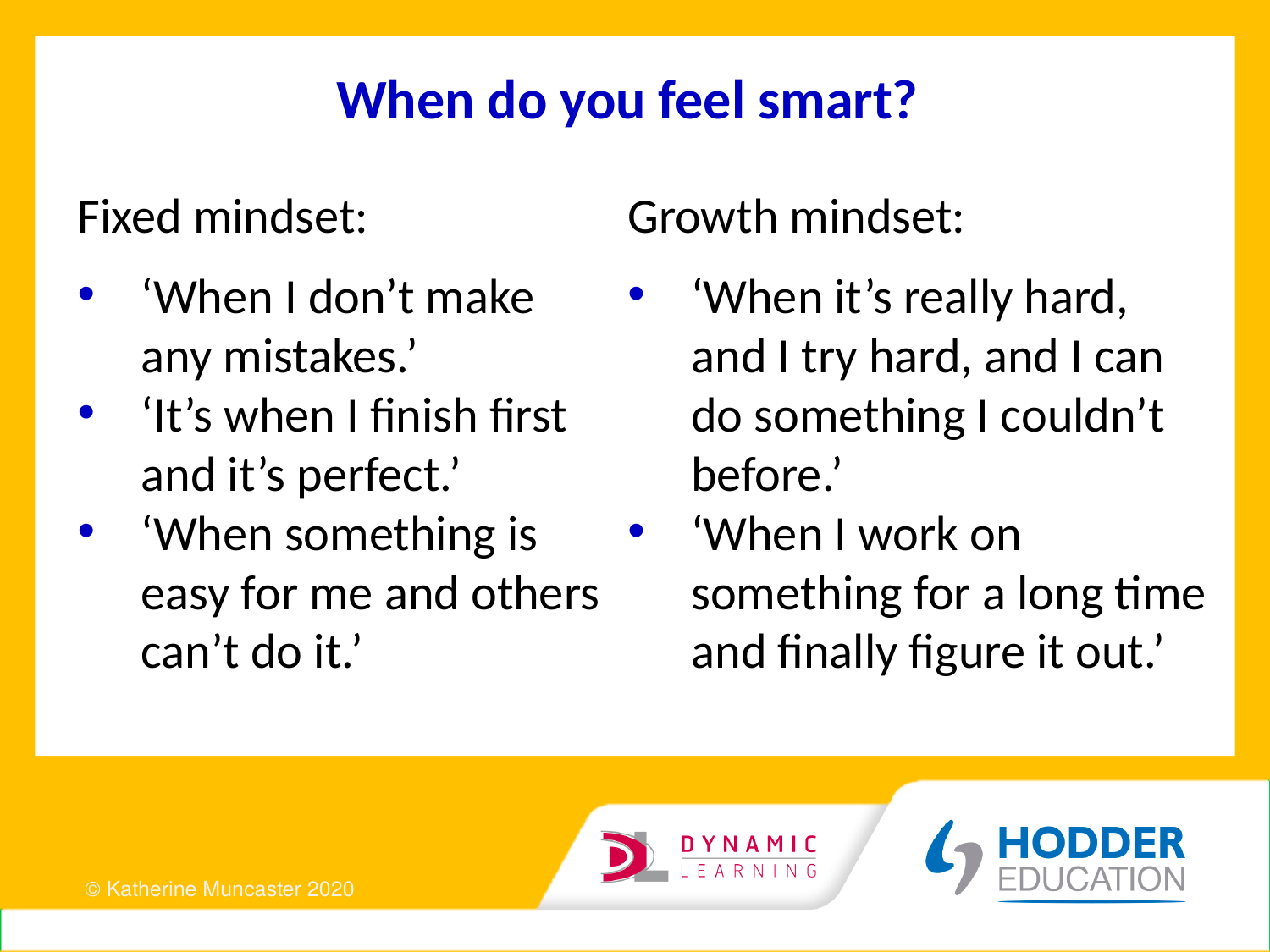

# When do you feel smart?
Fixed mindset:

‘When I don’t make any mistakes.’
‘It’s when I finish first and it’s perfect.’
‘When something is easy for me and others can’t do it.’
Growth mindset:

‘When it’s really hard, and I try hard, and I can do something I couldn’t before.’
‘When I work on something for a long time and finally figure it out.’